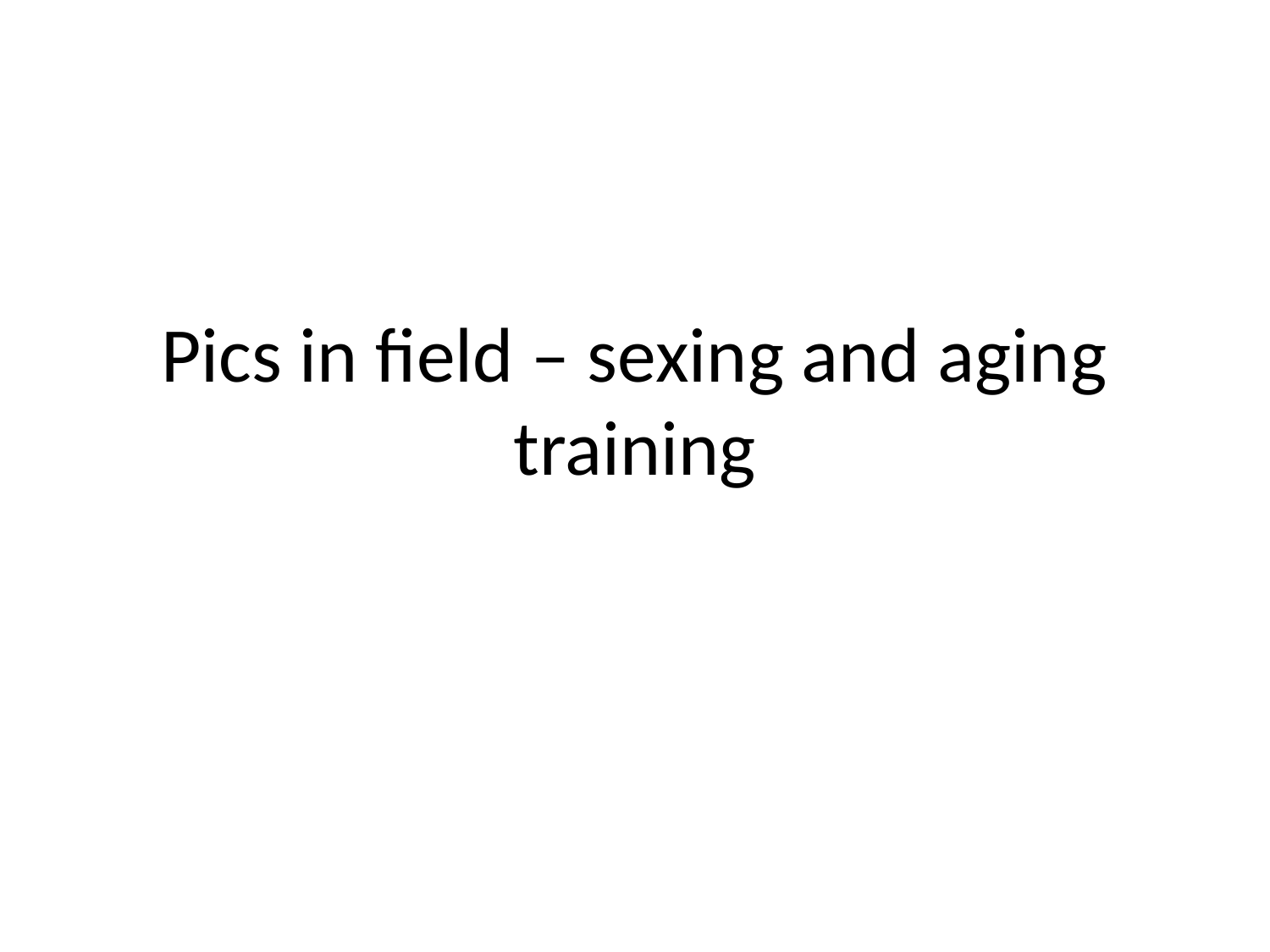

# Pics in field – sexing and aging training